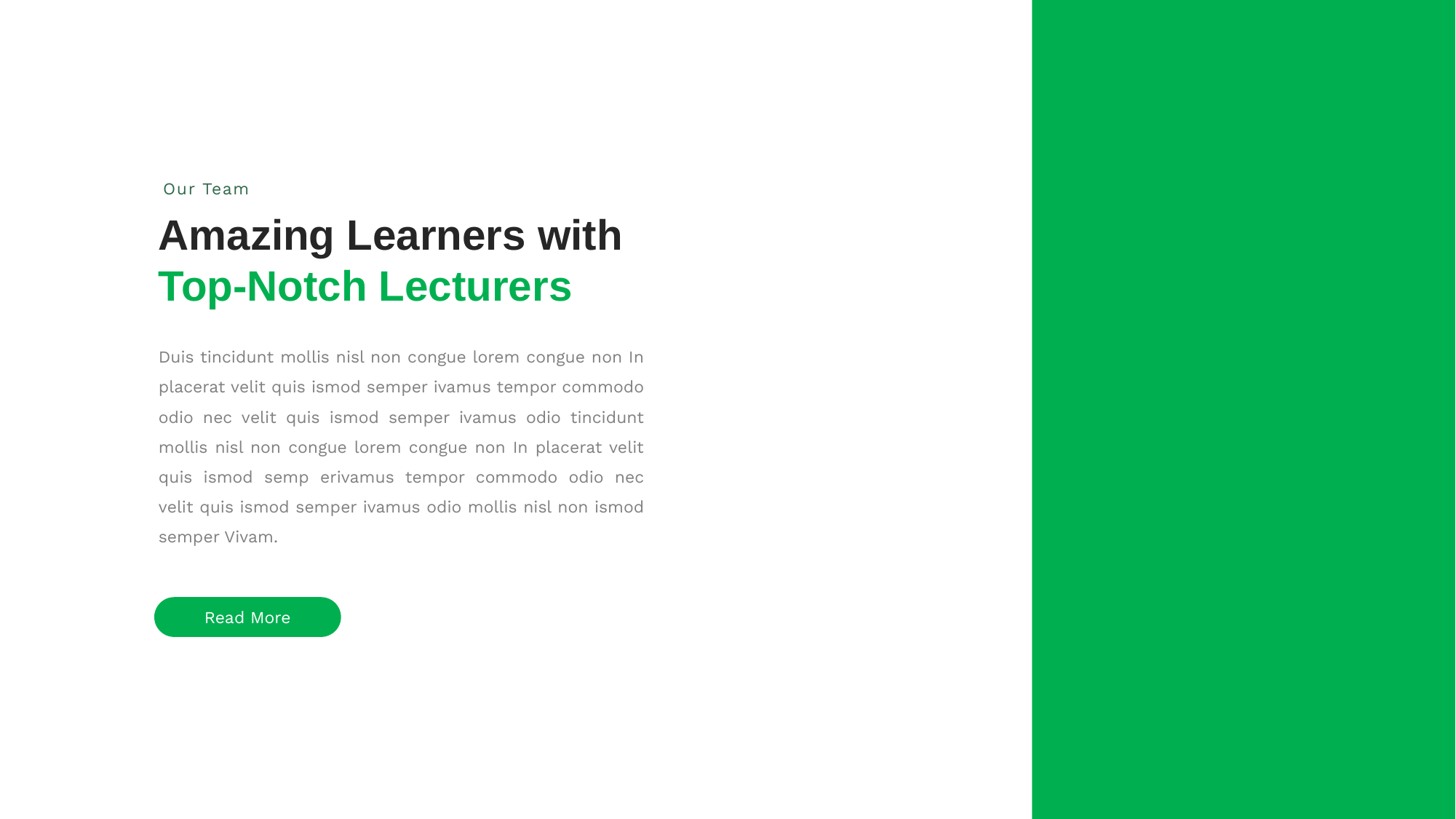

Our Team
Amazing Learners with Top-Notch Lecturers
Duis tincidunt mollis nisl non congue lorem congue non In placerat velit quis ismod semper ivamus tempor commodo odio nec velit quis ismod semper ivamus odio tincidunt mollis nisl non congue lorem congue non In placerat velit quis ismod semp erivamus tempor commodo odio nec velit quis ismod semper ivamus odio mollis nisl non ismod semper Vivam.
Read More